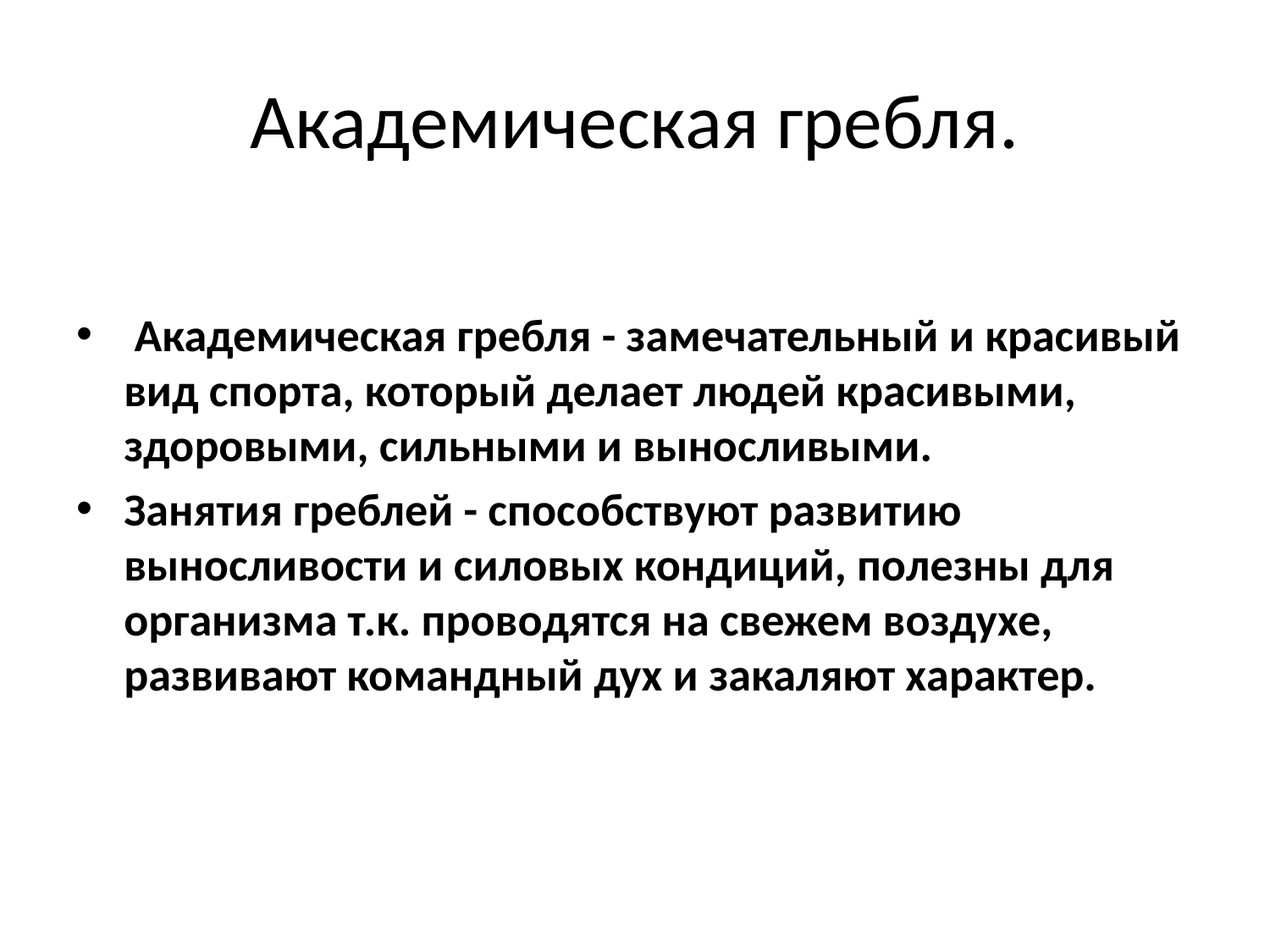

# Академическая гребля.

 Академическая гребля - замечательный и красивый вид спорта, который делает людей красивыми, здоровыми, сильными и выносливыми.
Занятия греблей - способствуют развитию выносливости и силовых кондиций, полезны для организма т.к. проводятся на свежем воздухе, развивают командный дух и закаляют характер.